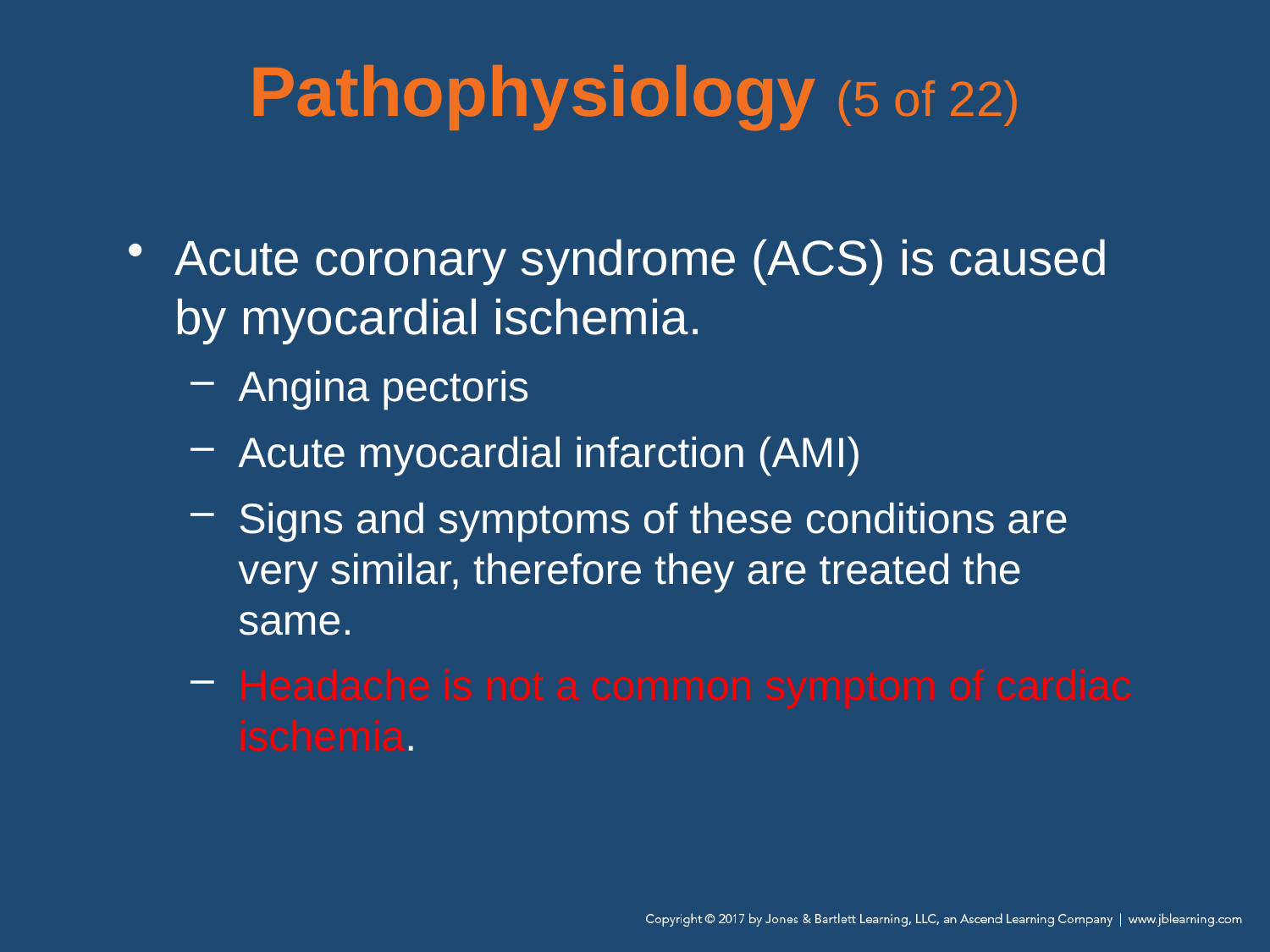

# Pathophysiology (5 of 22)
Acute coronary syndrome (ACS) is caused by myocardial ischemia.
Angina pectoris
Acute myocardial infarction (AMI)
Signs and symptoms of these conditions are very similar, therefore they are treated the same.
Headache is not a common symptom of cardiac ischemia.